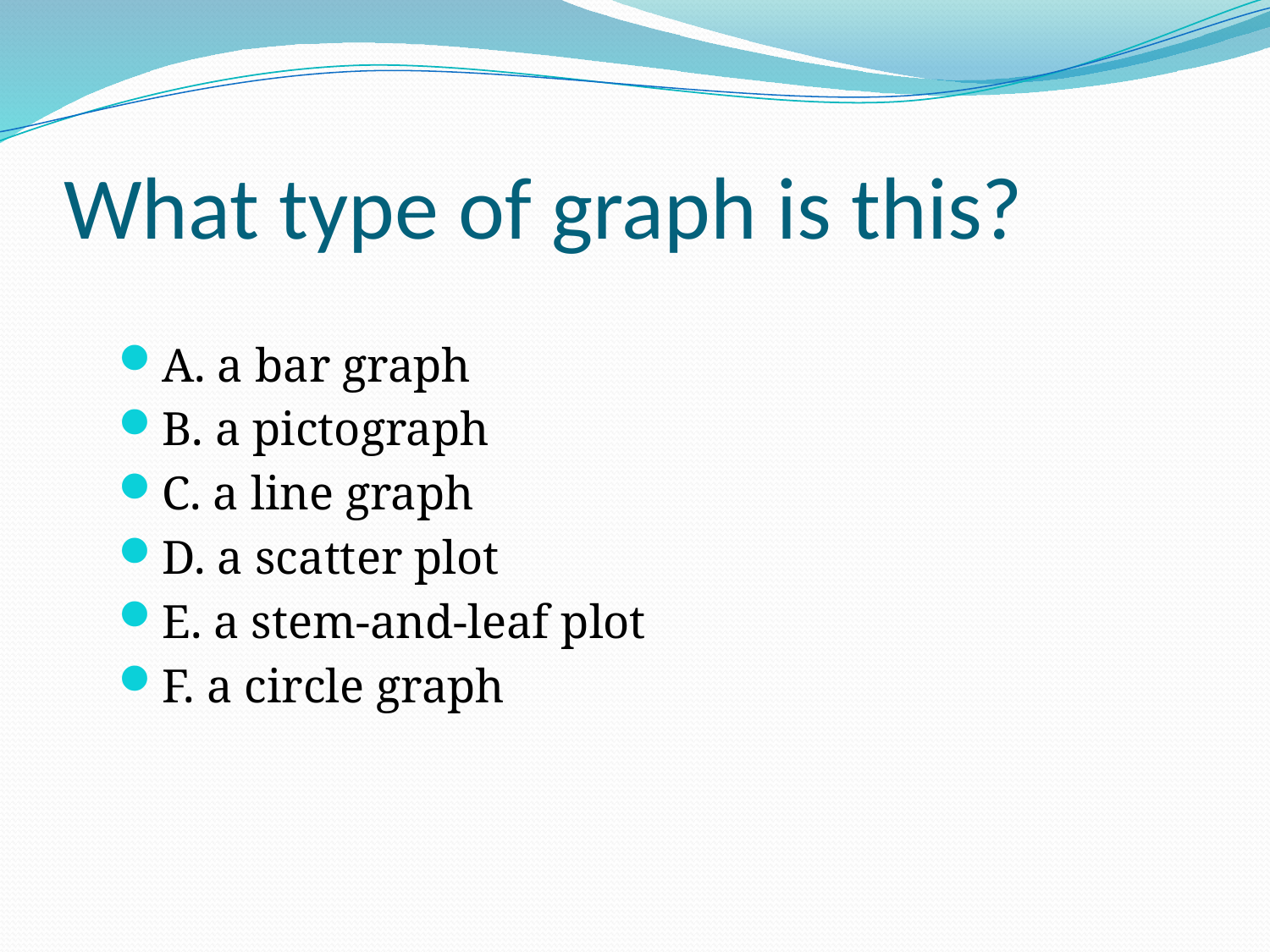

# What type of graph is this?

A. a bar graph
B. a pictograph
C. a line graph
D. a scatter plot
E. a stem-and-leaf plot
F. a circle graph